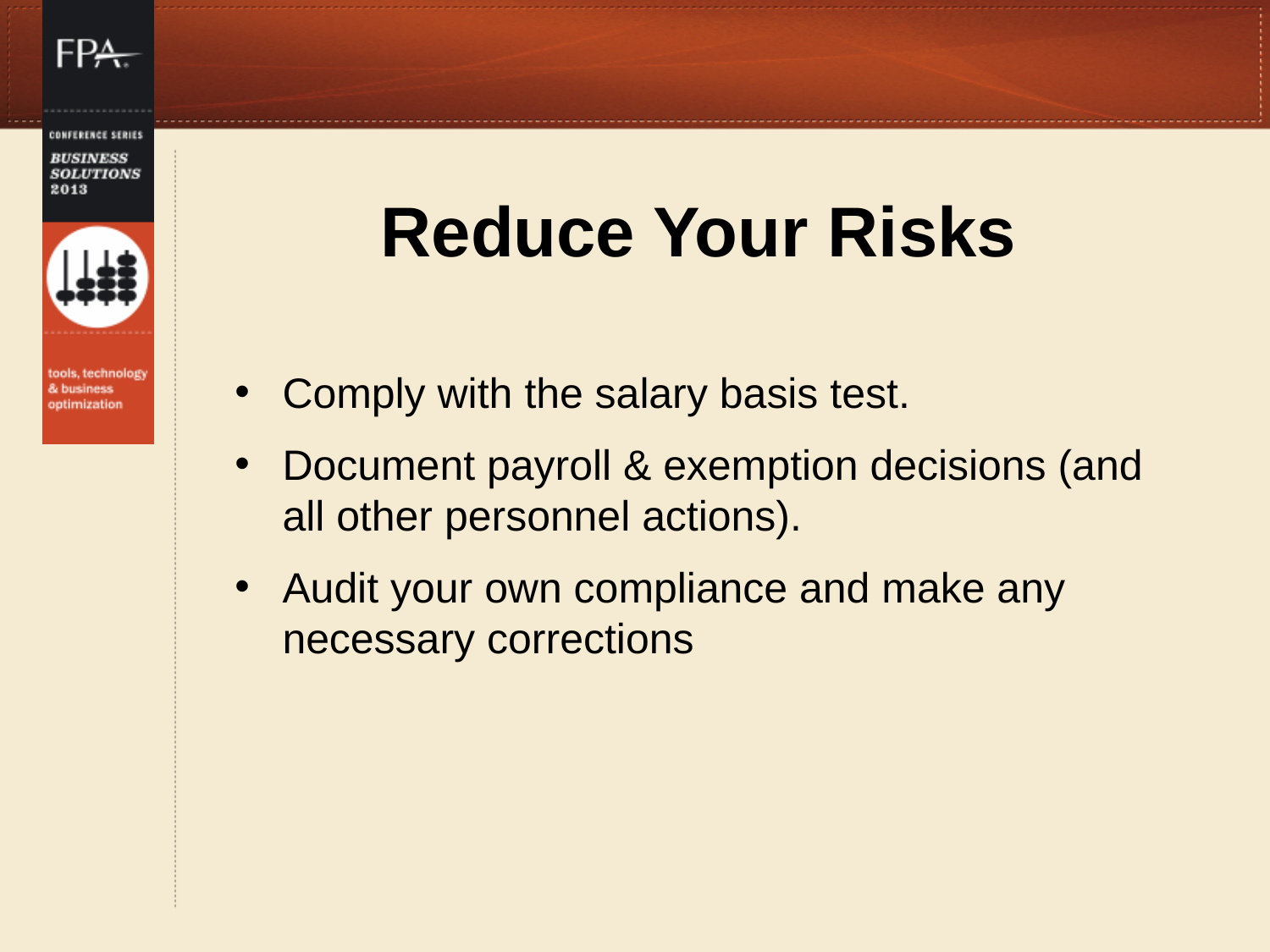

Reduce Your Risks
Comply with the salary basis test.
Document payroll & exemption decisions (and all other personnel actions).
Audit your own compliance and make any necessary corrections